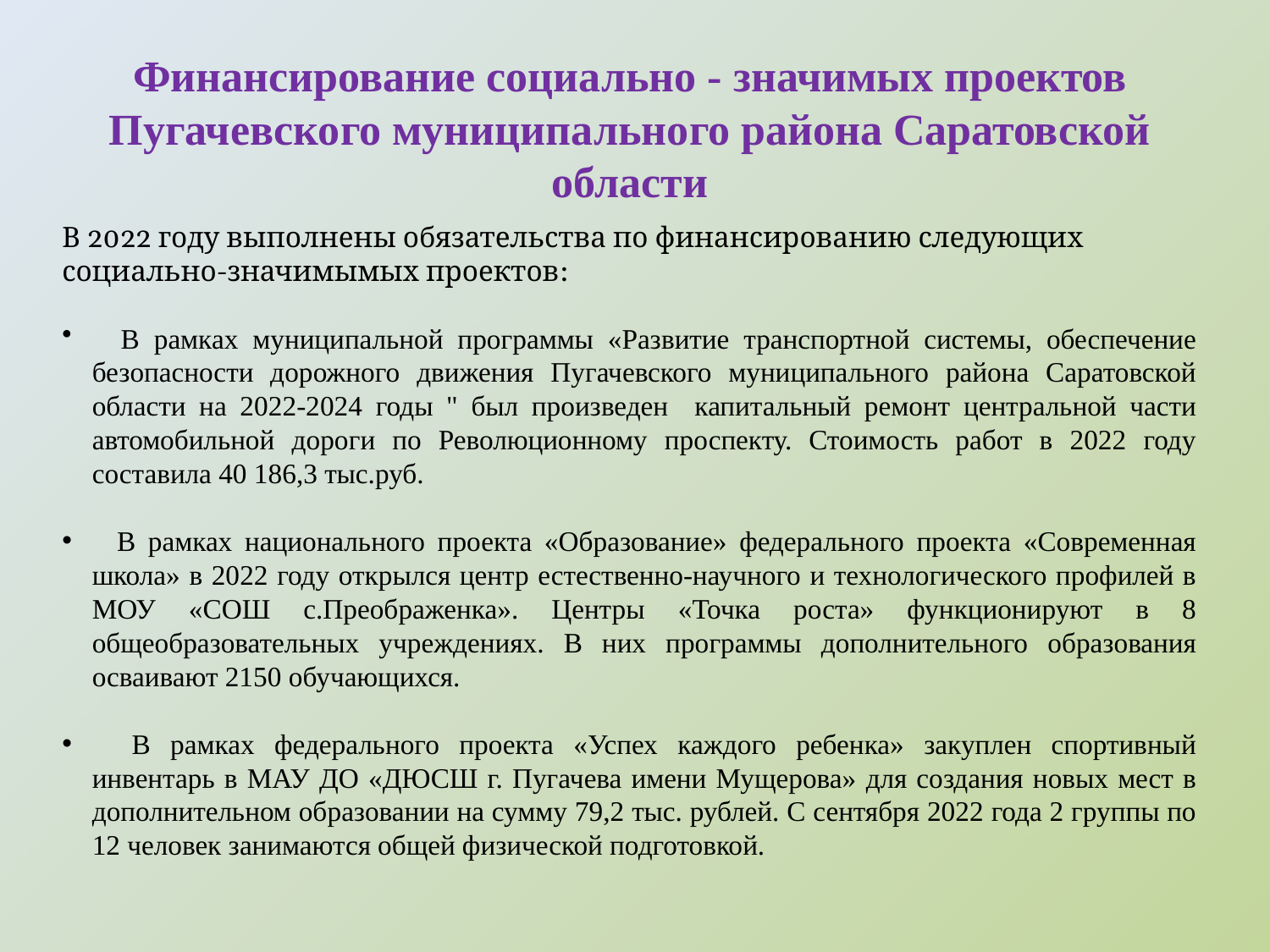

Финансирование социально - значимых проектов Пугачевского муниципального района Саратовской области

В 2022 году выполнены обязательства по финансированию следующих социально-значимымых проектов:

  В рамках муниципальной программы «Развитие транспортной системы, обеспечение безопасности дорожного движения Пугачевского муниципального района Саратовской области на 2022-2024 годы " был произведен  капитальный ремонт центральной части автомобильной дороги по Революционному проспекту. Стоимость работ в 2022 году составила 40 186,3 тыс.руб.

  В рамках национального проекта «Образование» федерального проекта «Современная школа» в 2022 году открылся центр естественно-научного и технологического профилей в МОУ «СОШ с.Преображенка». Центры «Точка роста» функционируют в 8 общеобразовательных учреждениях. В них программы дополнительного образования осваивают 2150 обучающихся.

  В рамках федерального проекта «Успех каждого ребенка» закуплен спортивный инвентарь в МАУ ДО «ДЮСШ г. Пугачева имени Мущерова» для создания новых мест в дополнительном образовании на сумму 79,2 тыс. рублей. С сентября 2022 года 2 группы по 12 человек занимаются общей физической подготовкой.